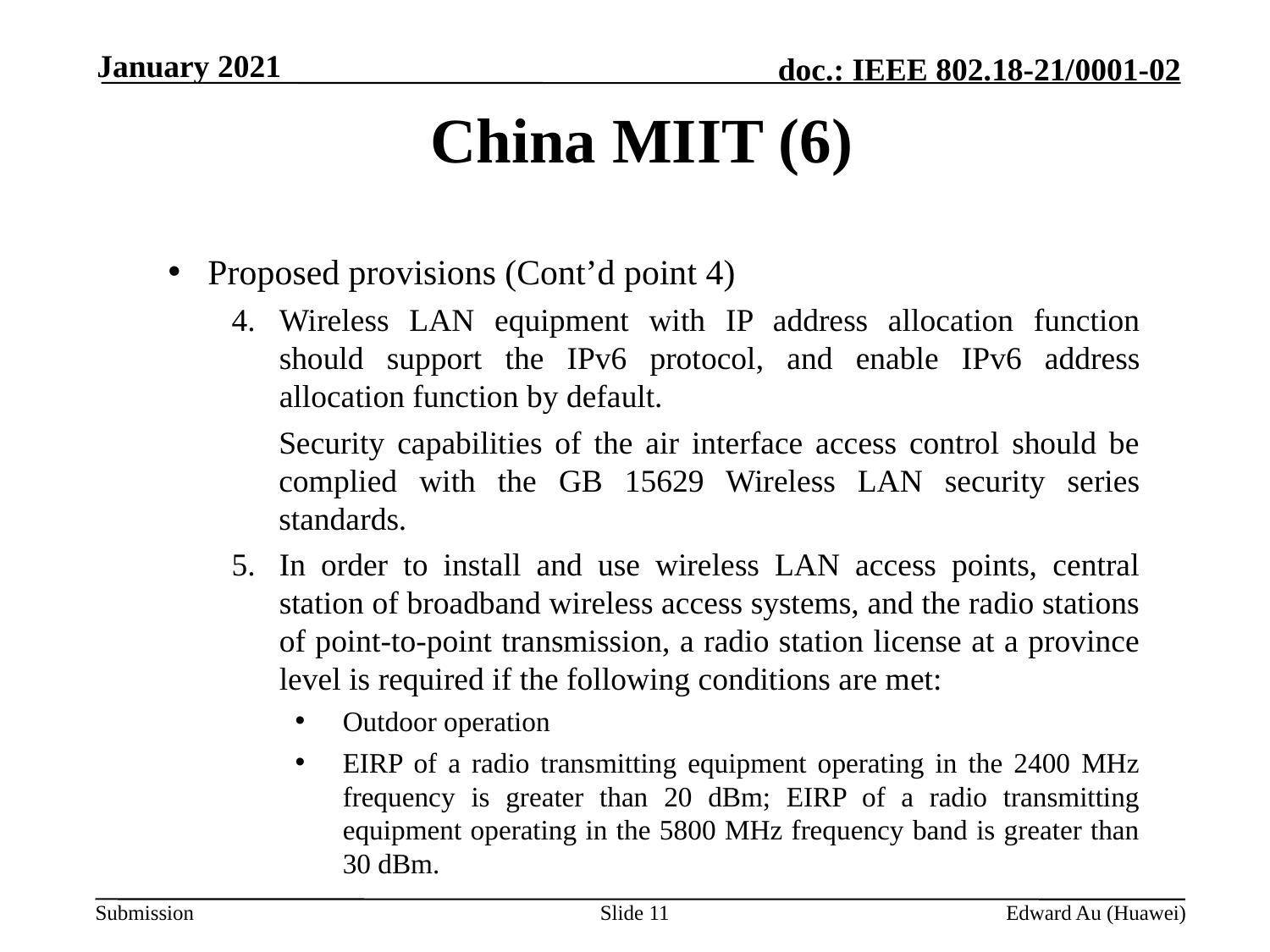

January 2021
# China MIIT (6)
Proposed provisions (Cont’d point 4)
Wireless LAN equipment with IP address allocation function should support the IPv6 protocol, and enable IPv6 address allocation function by default.
Security capabilities of the air interface access control should be complied with the GB 15629 Wireless LAN security series standards.
In order to install and use wireless LAN access points, central station of broadband wireless access systems, and the radio stations of point-to-point transmission, a radio station license at a province level is required if the following conditions are met:
Outdoor operation
EIRP of a radio transmitting equipment operating in the 2400 MHz frequency is greater than 20 dBm; EIRP of a radio transmitting equipment operating in the 5800 MHz frequency band is greater than 30 dBm.

Slide 11
Edward Au (Huawei)